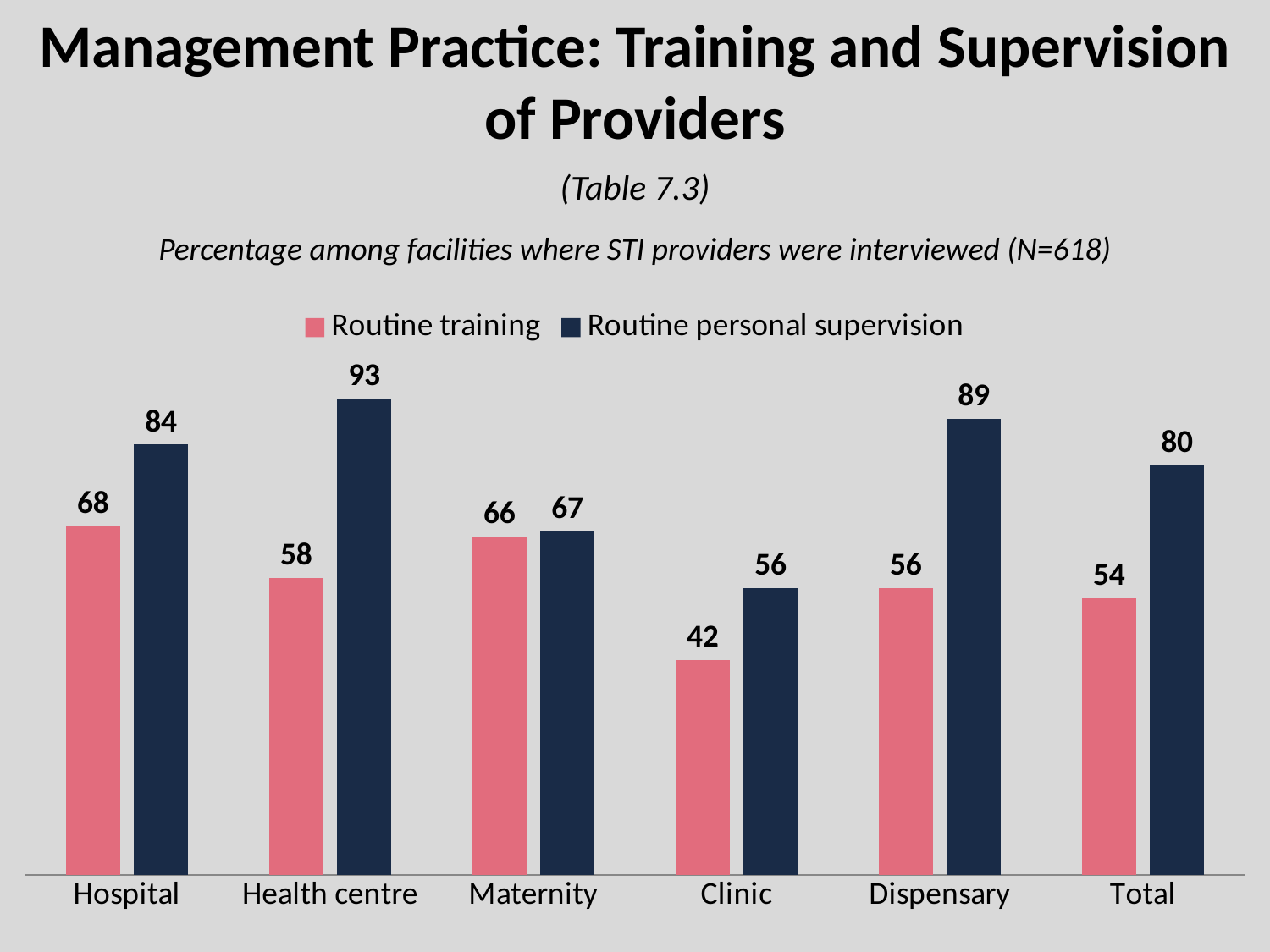

# Management Practice: Training and Supervision of Providers
(Table 7.3)
Percentage among facilities where STI providers were interviewed (N=618)

### Chart

| Category | Routine training | Routine personal supervision |
|---|---|---|
| Hospital | 68.0 | 84.0 |
| Health centre | 58.0 | 93.0 |
| Maternity | 66.0 | 67.0 |
| Clinic | 42.0 | 56.0 |
| Dispensary | 56.0 | 89.0 |
| Total | 54.0 | 80.0 |